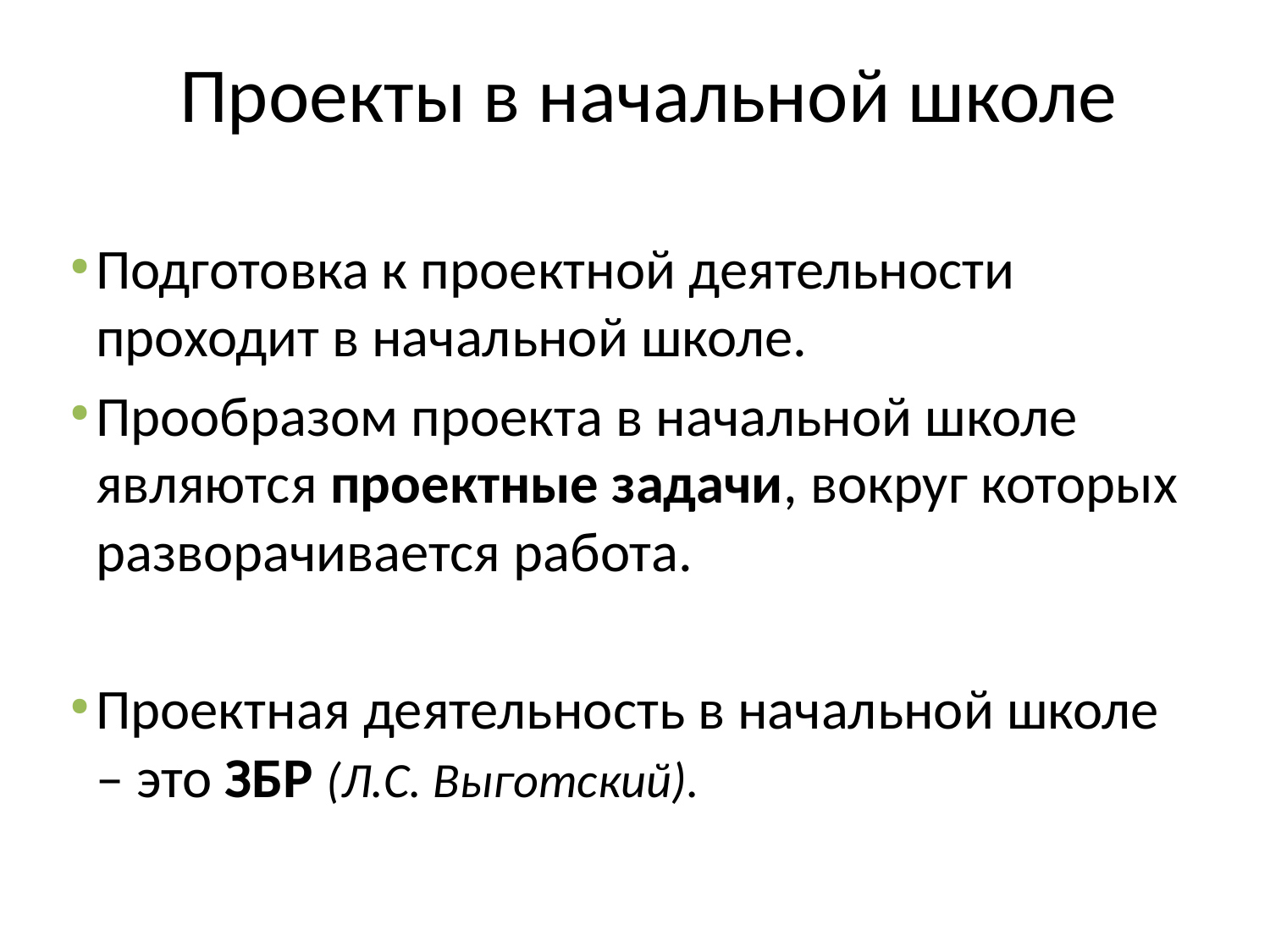

# Проекты в начальной школе
Подготовка к проектной деятельности проходит в начальной школе.
Прообразом проекта в начальной школе являются проектные задачи, вокруг которых разворачивается работа.

Проектная деятельность в начальной школе – это ЗБР (Л.С. Выготский).